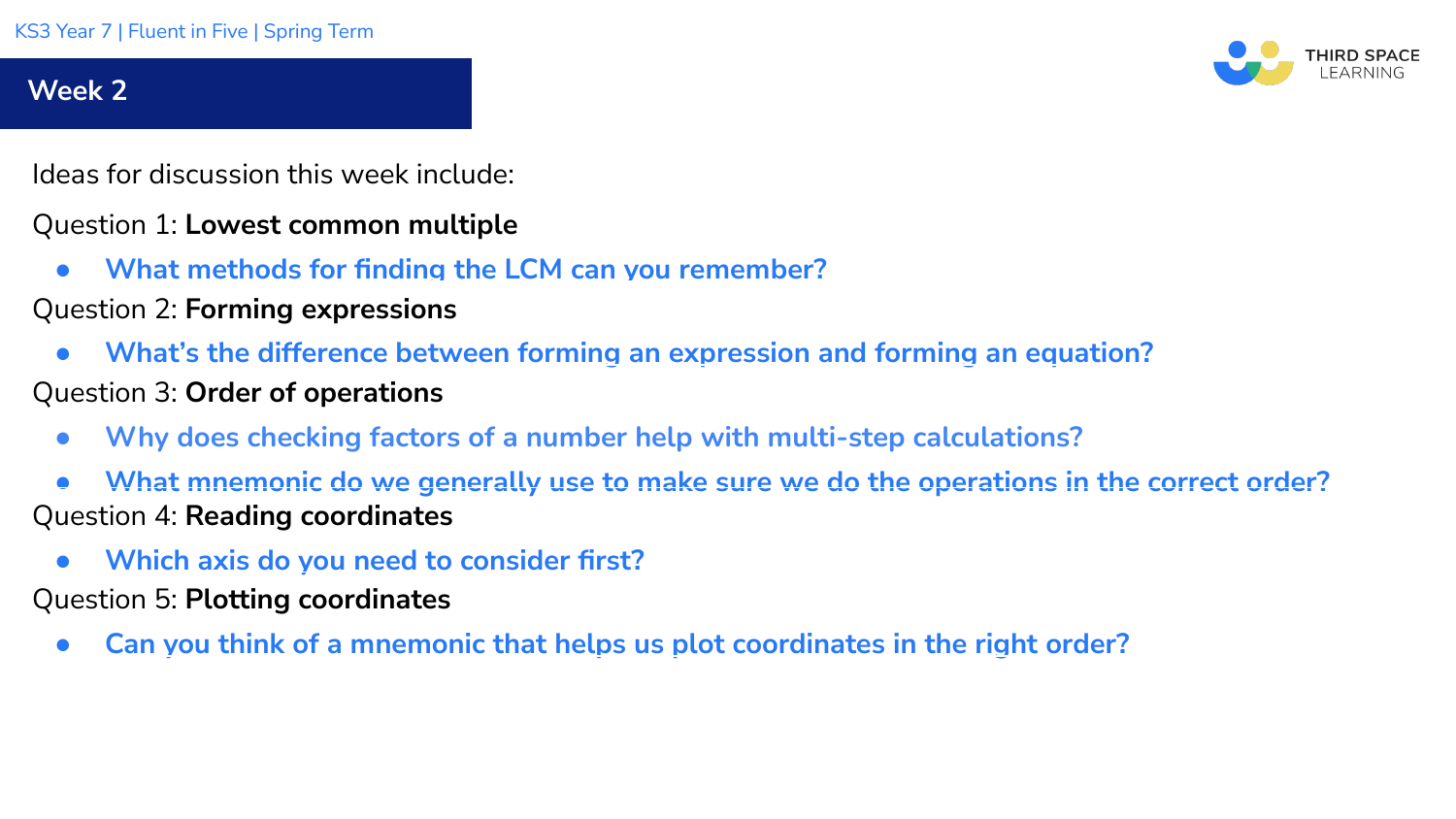

Week 2
| Ideas for discussion this week include: |
| --- |
| Question 1: Lowest common multiple What methods for finding the LCM can you remember? |
| Question 2: Forming expressions What’s the difference between forming an expression and forming an equation? |
| Question 3: Order of operations Why does checking factors of a number help with multi-step calculations? What mnemonic do we generally use to make sure we do the operations in the correct order? |
| Question 4: Reading coordinates Which axis do you need to consider first? |
| Question 5: Plotting coordinates Can you think of a mnemonic that helps us plot coordinates in the right order? |